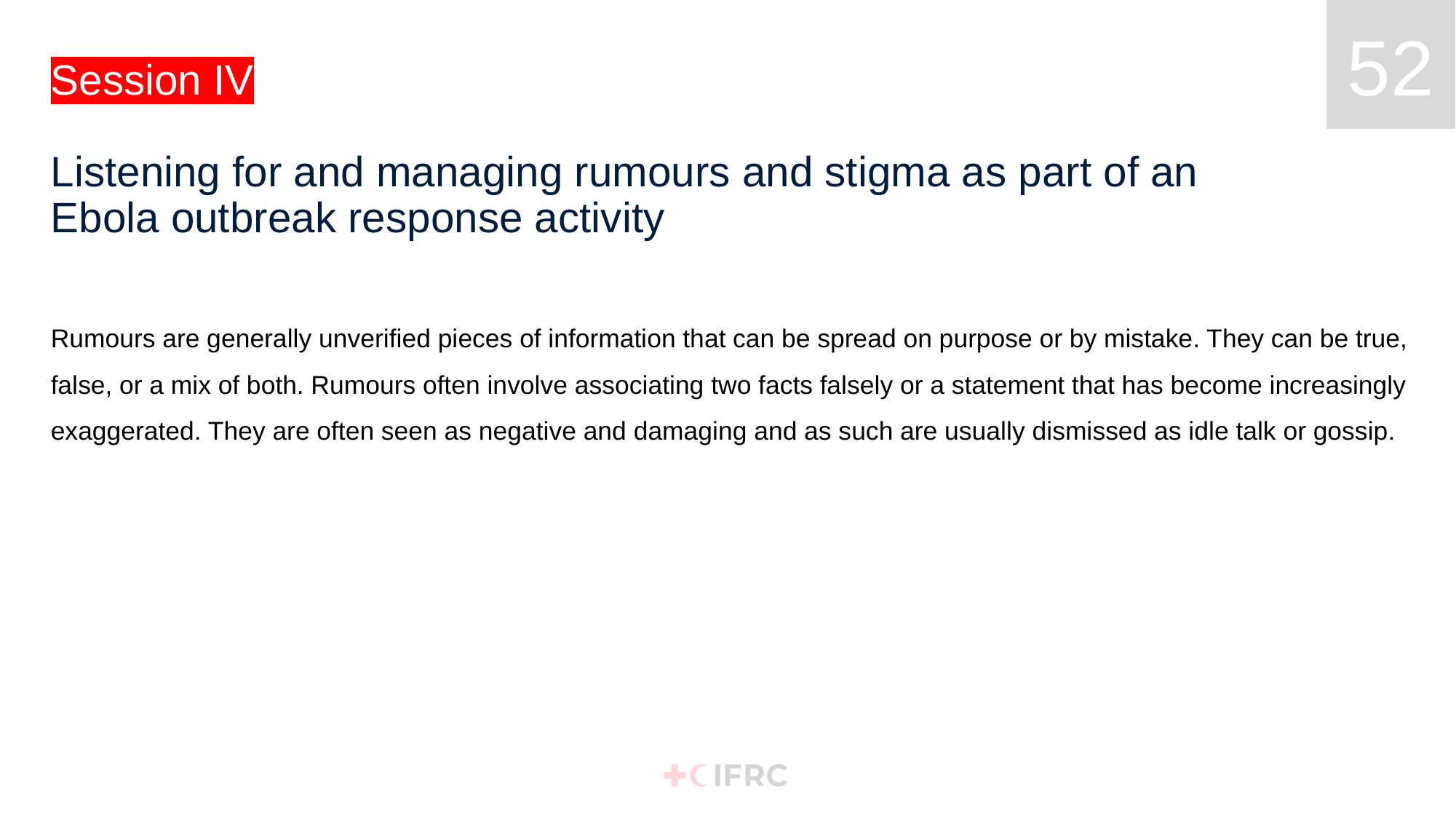

# Session IV ​Listening for and managing rumours and stigma as part of an Ebola outbreak response activity
Rumours are generally unverified pieces of information that can be spread on purpose or by mistake. They can be true, false, or a mix of both. Rumours often involve associating two facts falsely or a statement that has become increasingly exaggerated. They are often seen as negative and damaging and as such are usually dismissed as idle talk or gossip.